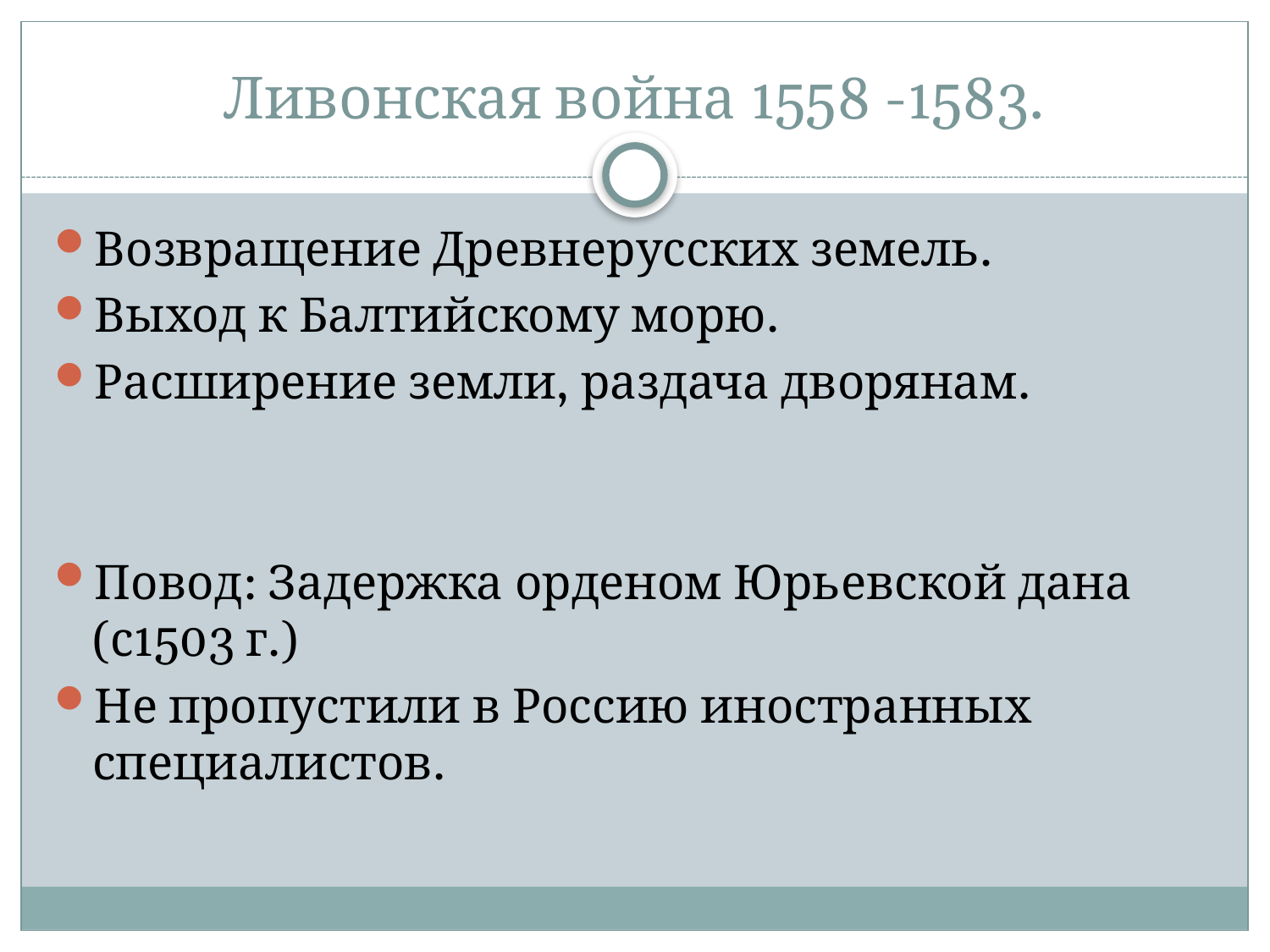

# Ливонская война 1558 -1583.
Возвращение Древнерусских земель.
Выход к Балтийскому морю.
Расширение земли, раздача дворянам.

Повод: Задержка орденом Юрьевской дана (с1503 г.)
Не пропустили в Россию иностранных специалистов.